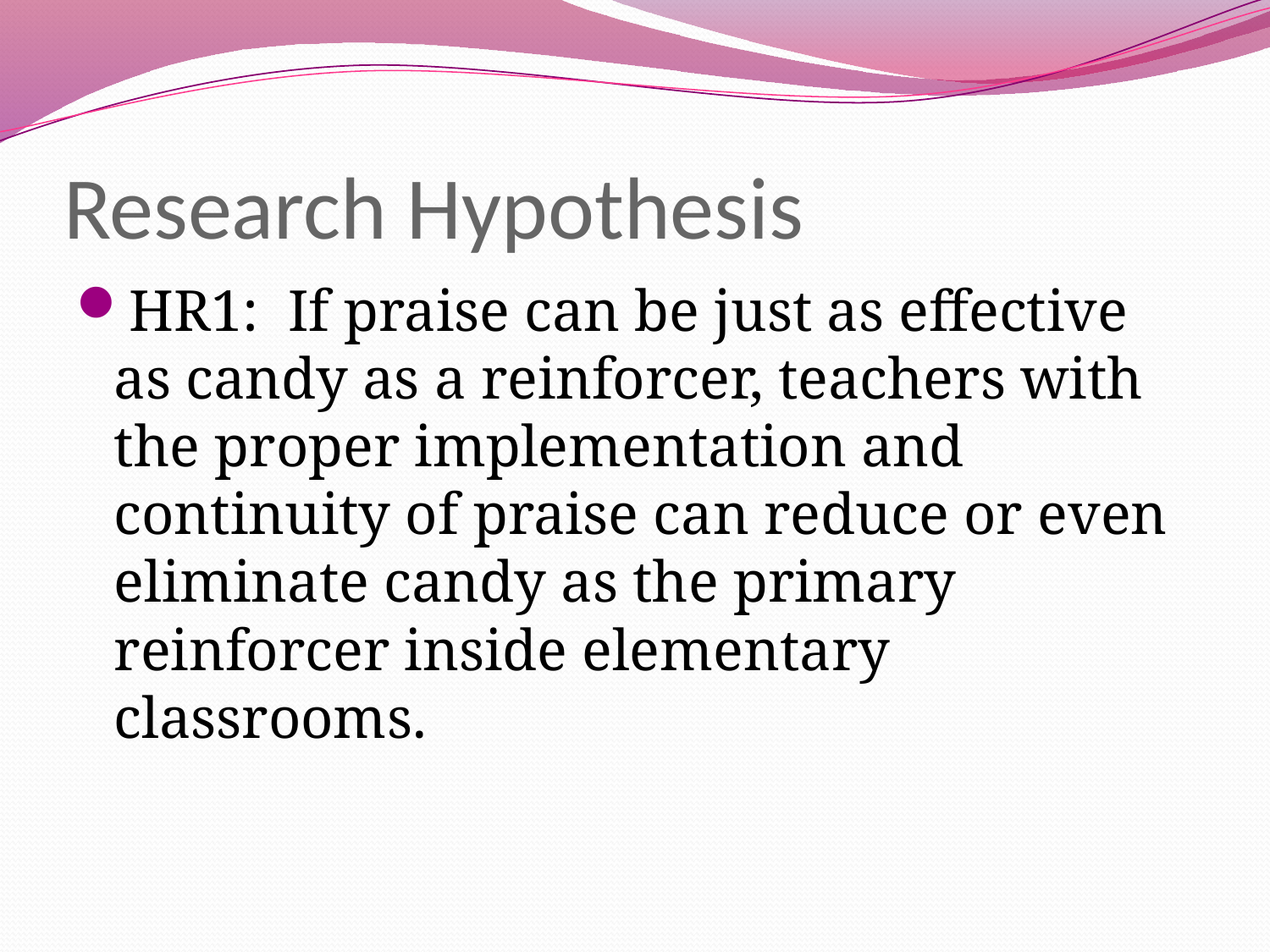

# Research Hypothesis
HR1:  If praise can be just as effective as candy as a reinforcer, teachers with the proper implementation and continuity of praise can reduce or even eliminate candy as the primary reinforcer inside elementary classrooms.